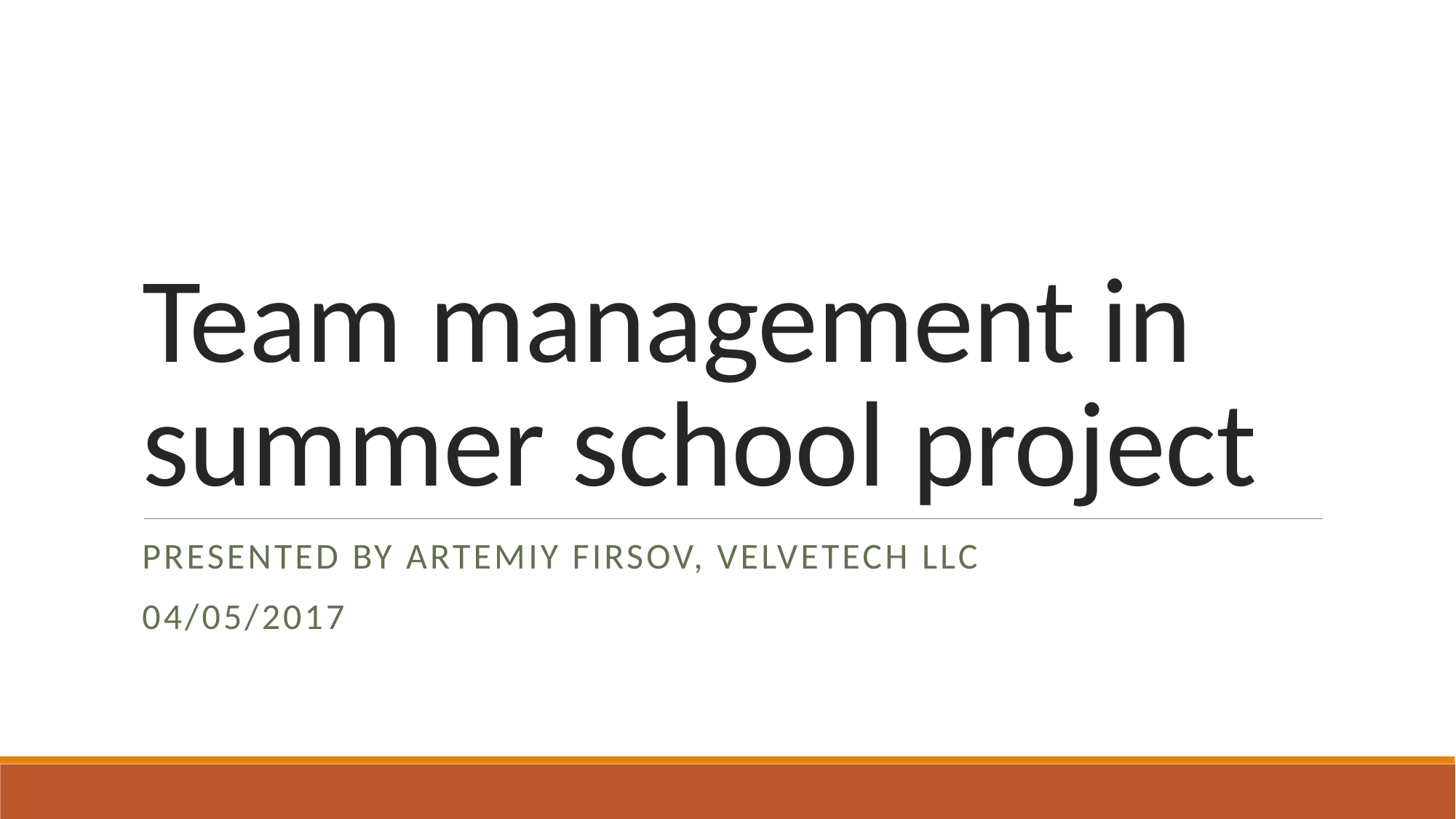

# Team management in summer school project
Presented by Artemiy Firsov, velvetech llc
04/05/2017